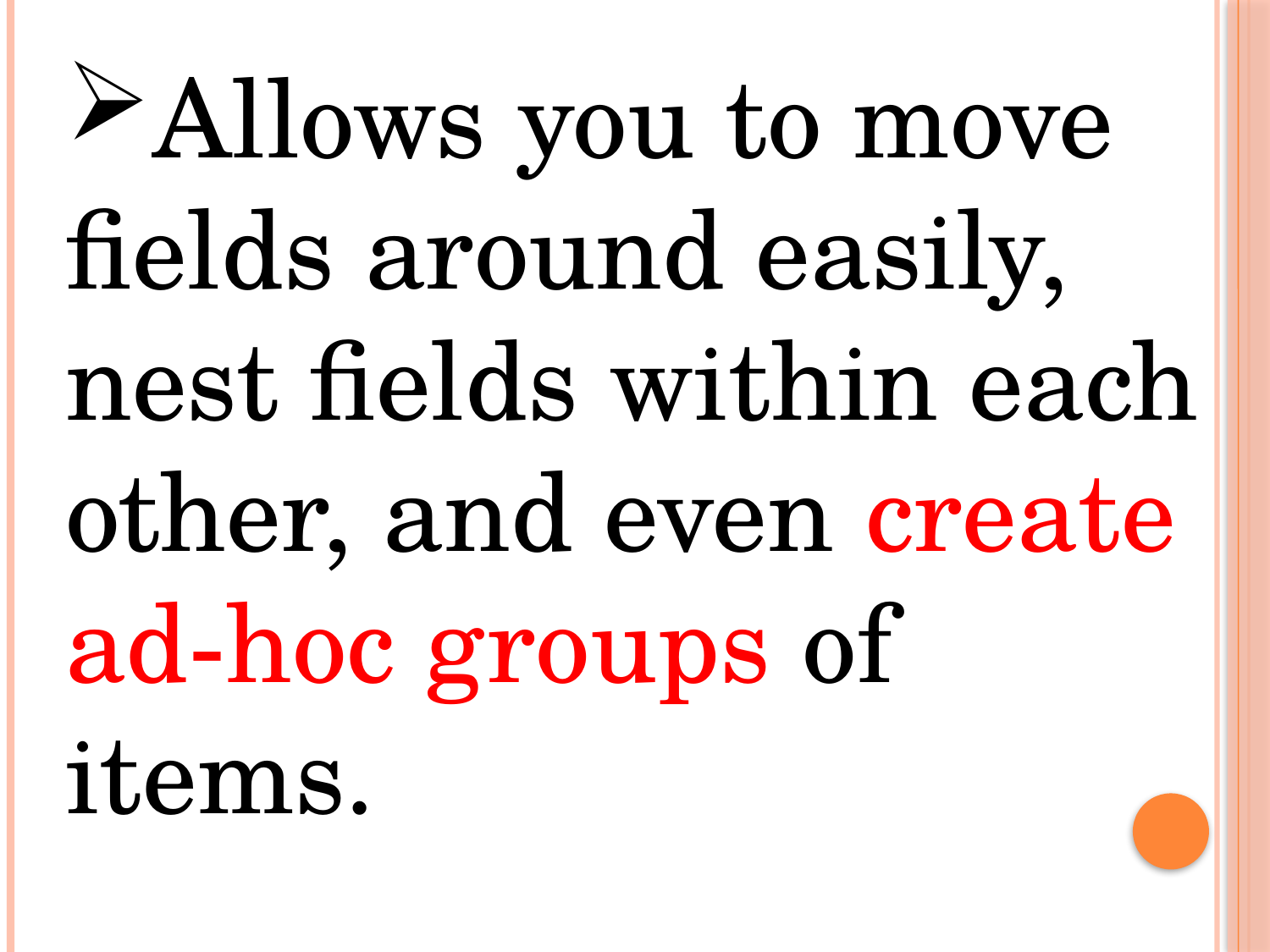

Allows you to move fields around easily, nest fields within each other, and even create ad-hoc groups of items.